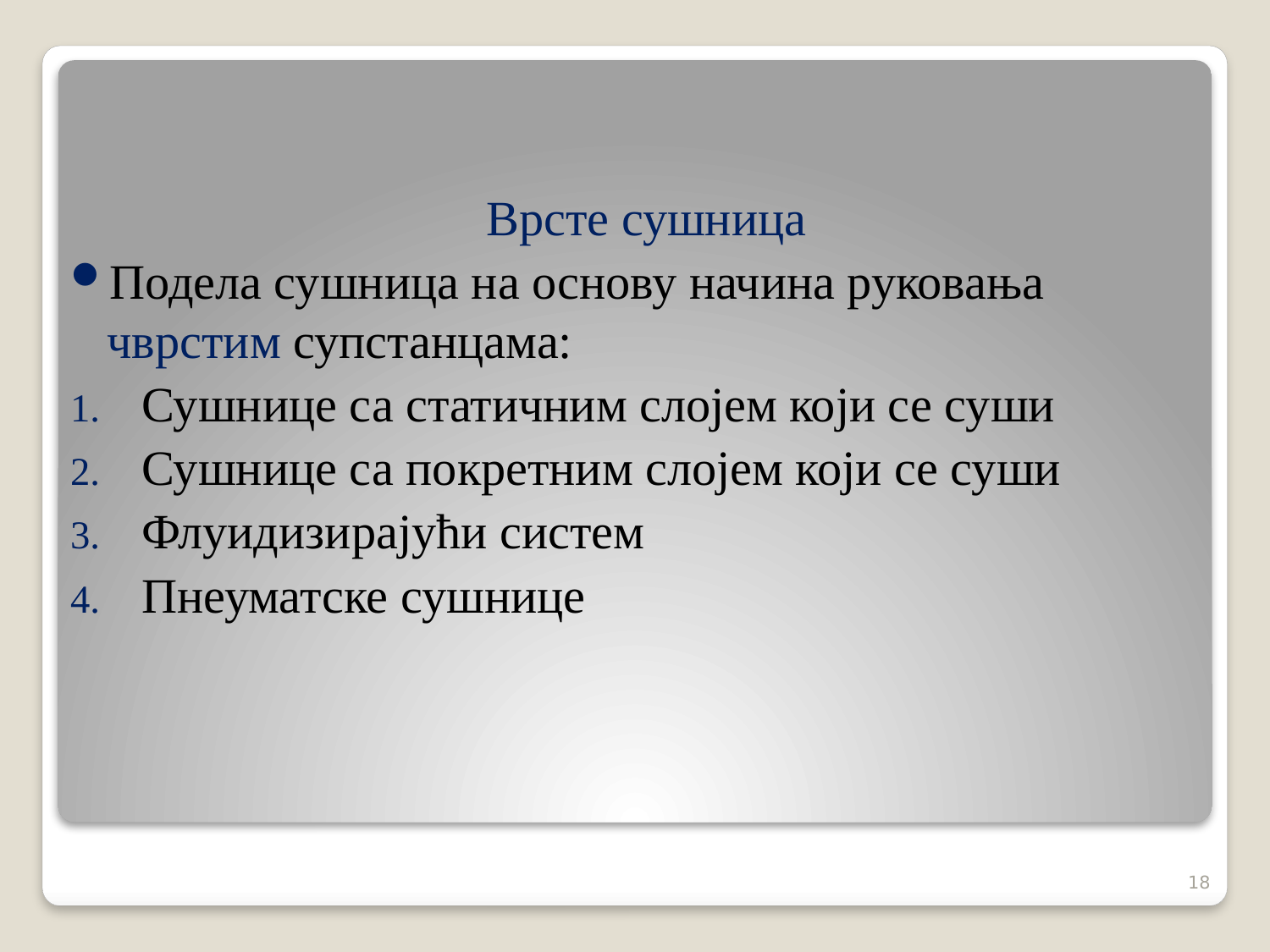

Врсте сушница
Подела сушница на основу начина руковања чврстим супстанцама:
Сушнице са статичним слојем који се суши
Сушнице са покретним слојем који се суши
Флуидизирајући систем
Пнеуматске сушнице

18